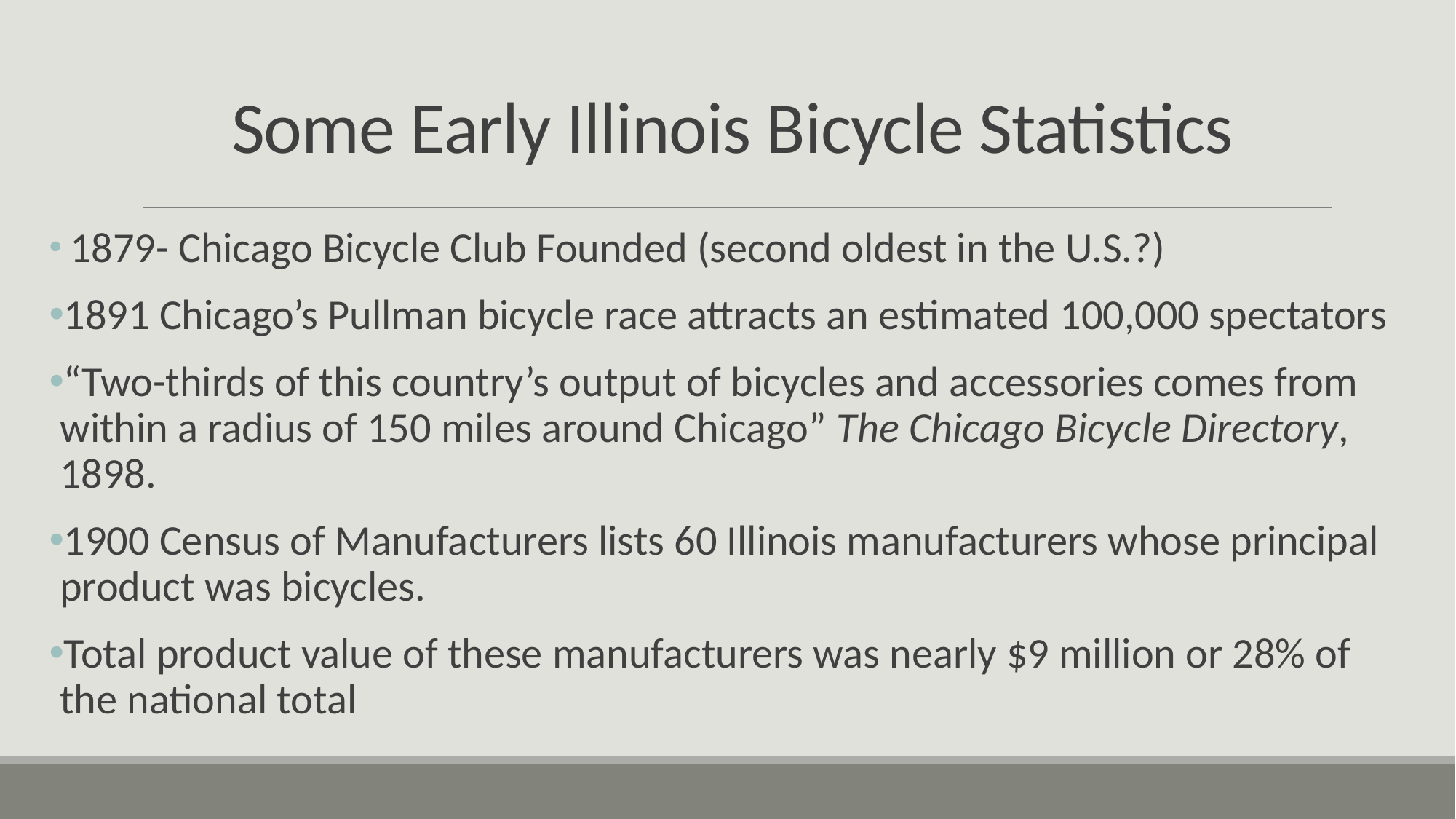

# Some Early Illinois Bicycle Statistics
 1879- Chicago Bicycle Club Founded (second oldest in the U.S.?)
1891 Chicago’s Pullman bicycle race attracts an estimated 100,000 spectators
“Two-thirds of this country’s output of bicycles and accessories comes from within a radius of 150 miles around Chicago” The Chicago Bicycle Directory, 1898.
1900 Census of Manufacturers lists 60 Illinois manufacturers whose principal product was bicycles.
Total product value of these manufacturers was nearly $9 million or 28% of the national total